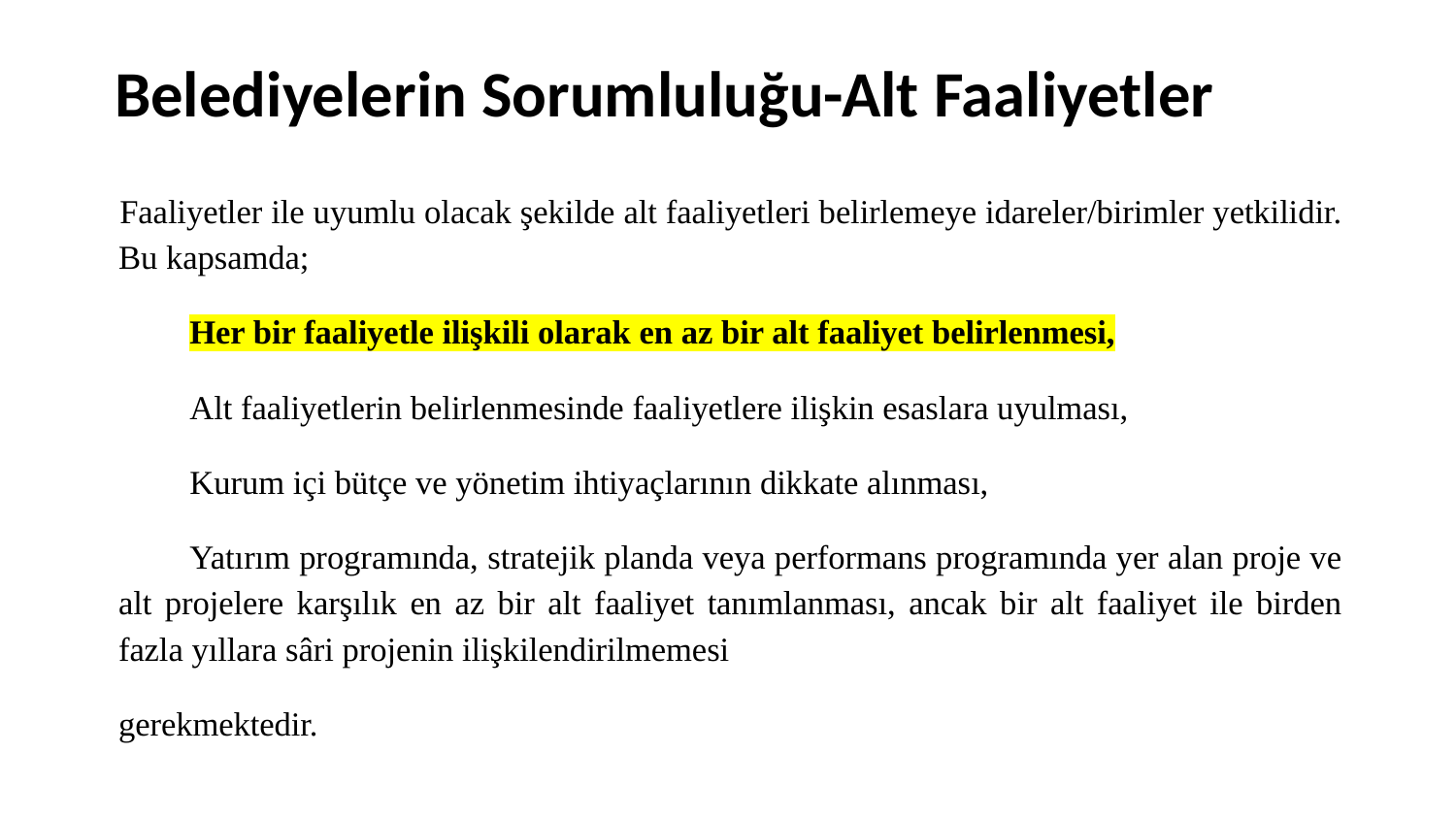

# Belediyelerin Sorumluluğu-Alt Faaliyetler
Faaliyetler ile uyumlu olacak şekilde alt faaliyetleri belirlemeye idareler/birimler yetkilidir. Bu kapsamda;
Her bir faaliyetle ilişkili olarak en az bir alt faaliyet belirlenmesi,
Alt faaliyetlerin belirlenmesinde faaliyetlere ilişkin esaslara uyulması,
Kurum içi bütçe ve yönetim ihtiyaçlarının dikkate alınması,
Yatırım programında, stratejik planda veya performans programında yer alan proje ve alt projelere karşılık en az bir alt faaliyet tanımlanması, ancak bir alt faaliyet ile birden fazla yıllara sâri projenin ilişkilendirilmemesi
gerekmektedir.